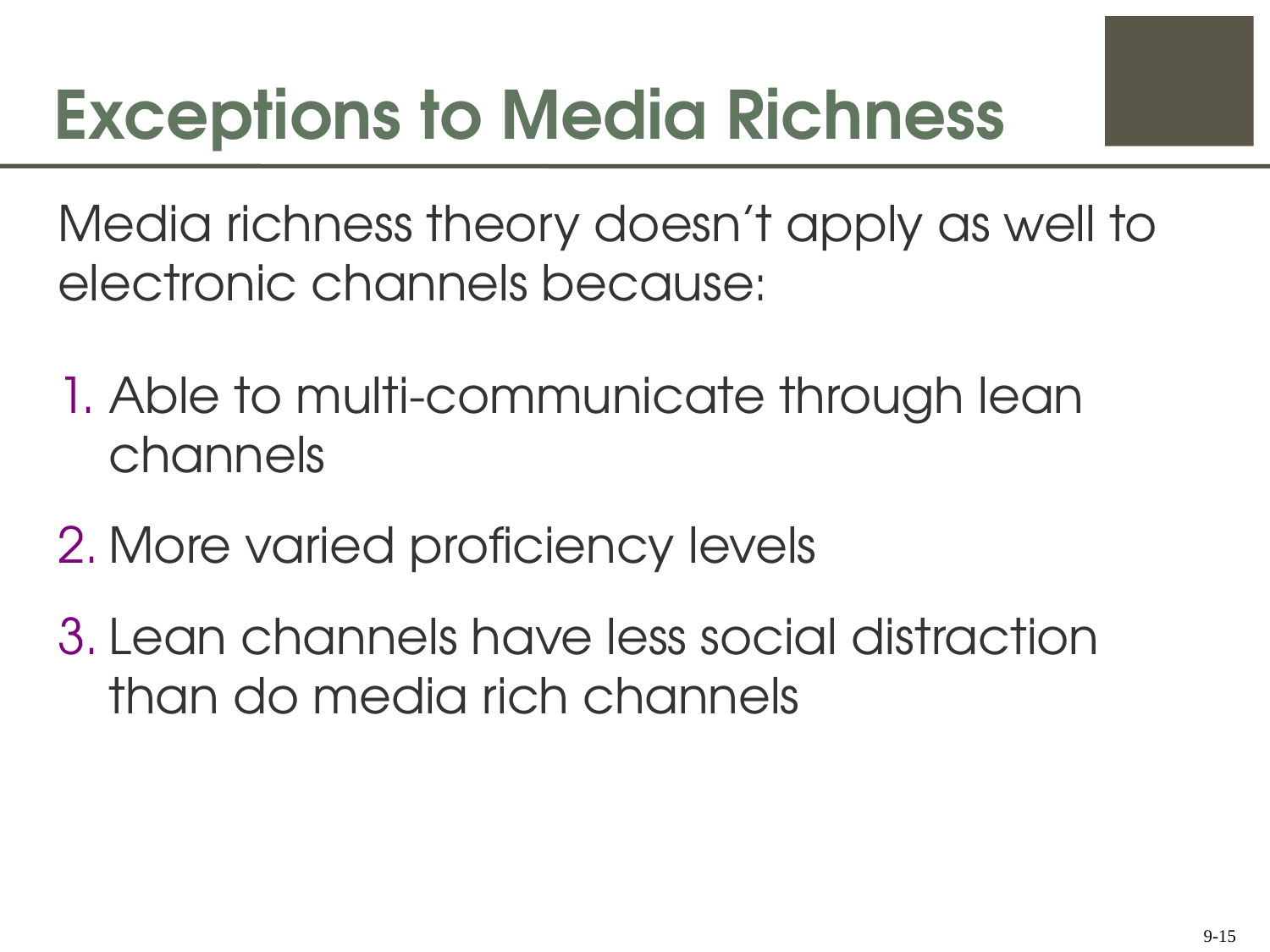

# Exceptions to Media Richness
Media richness theory doesn’t apply as well to electronic channels because:
Able to multi-communicate through lean channels
More varied proficiency levels
Lean channels have less social distraction than do media rich channels